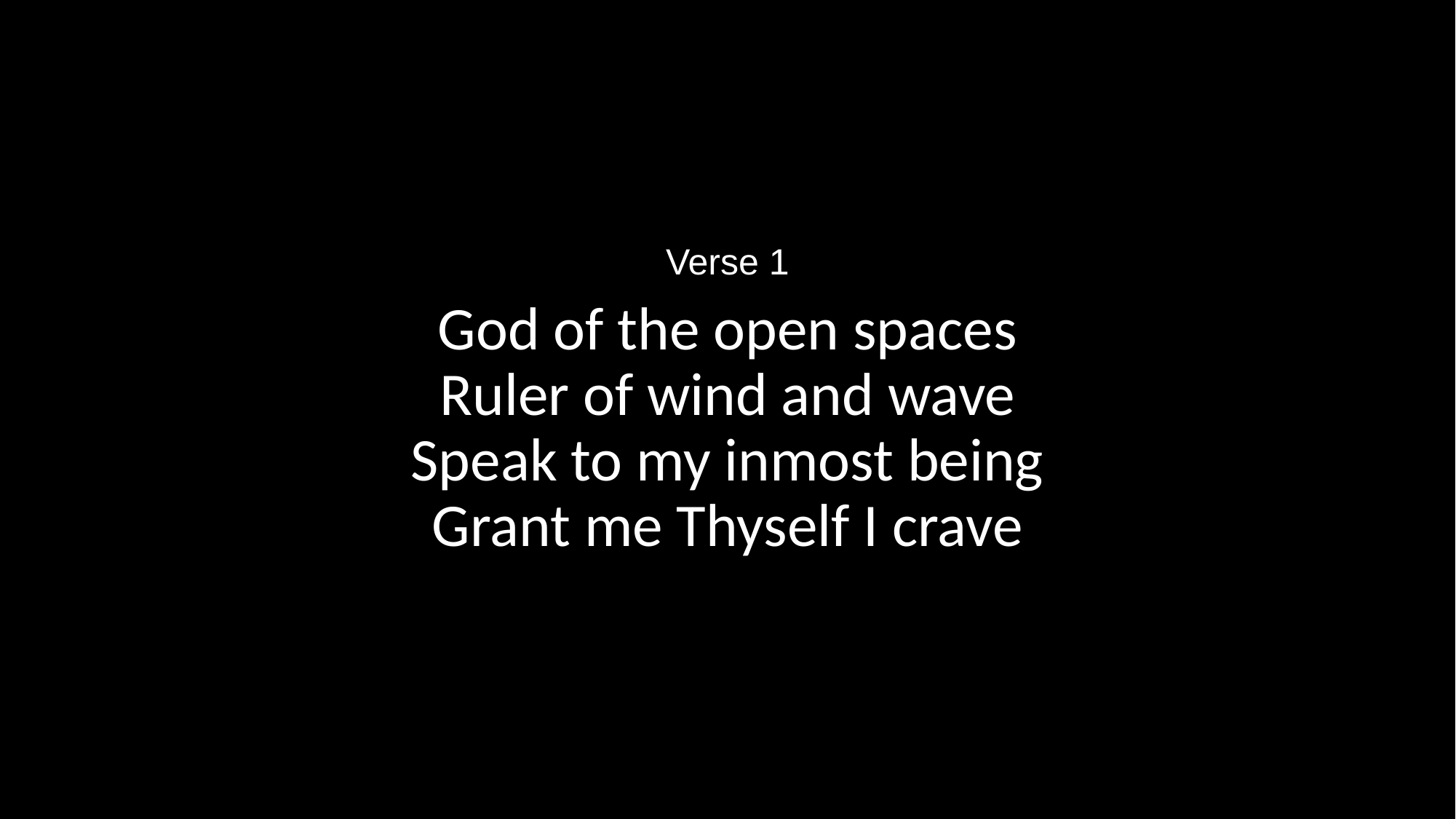

Verse 1
God of the open spaces
Ruler of wind and wave
Speak to my inmost being
Grant me Thyself I crave